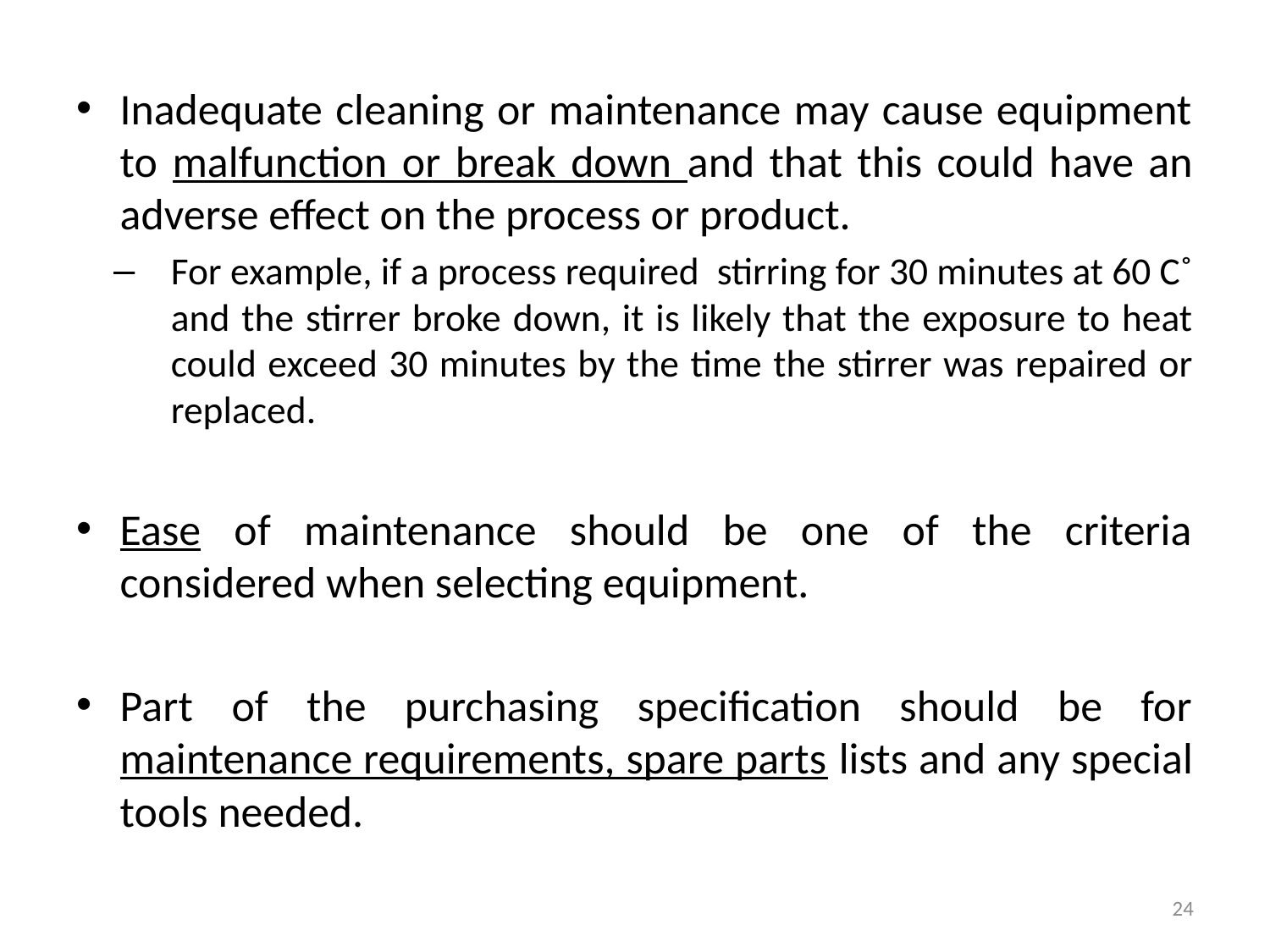

Inadequate cleaning or maintenance may cause equipment to malfunction or break down and that this could have an adverse effect on the process or product.
For example, if a process required  stirring for 30 minutes at 60 C˚ and the stirrer broke down, it is likely that the exposure to heat could exceed 30 minutes by the time the stirrer was repaired or replaced.

Ease of maintenance should be one of the criteria considered when selecting equipment.

Part of the purchasing specification should be for maintenance requirements, spare parts lists and any special tools needed.

24